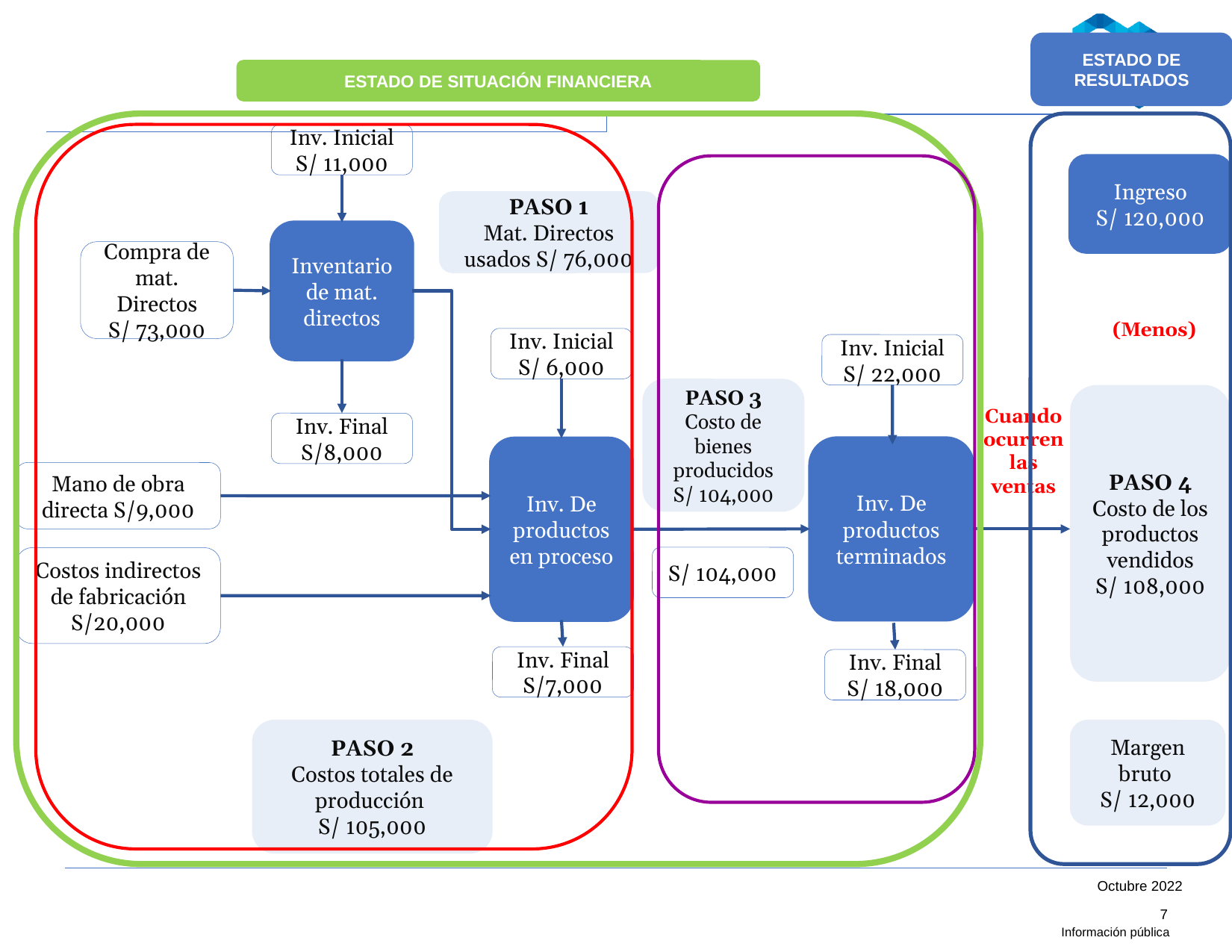

ESTADO DE RESULTADOS
ESTADO DE SITUACIÓN FINANCIERA

Inv. Inicial S/ 11,000

Ingreso
S/ 120,000
PASO 1
Mat. Directos usados S/ 76,000
Utiliza la caja del ‘Divider’ abajo para que el título de la diapositiva aparezca en la página de índice así como la página de índice al comienzo de cada sección
Por favor sigue estos pasos:
Teclea ‘Divider’ en la caja de control de abajo.
Haz click en Smart ‘Divider’ en la barra de herramientas.
Inserta el texto que quieres que aparezca en el índice y selecciona el nivel de ‘Divider’.
Haz click en ‘Update’. El título de diapositiva debería aparecer en todos los índices.
Para suprimir el título de la slide del índice, borra el texto en la caja de ‘Divider’ y haz click en ‘Update’
Inventario de mat. directos
Compra de mat. Directos
S/ 73,000
(Menos)
Inv. Inicial S/ 6,000
Inv. Inicial S/ 22,000
PASO 3
Costo de bienes producidos
S/ 104,000
PASO 4
Costo de los productos vendidos
S/ 108,000
Cuando ocurren las ventas
Inv. Final
S/8,000
Inv. De productos terminados
Inv. De productos en proceso
Mano de obra directa S/9,000
S/ 104,000
Costos indirectos de fabricación S/20,000
Inv. Final
S/7,000
Divider
Inv. Final
S/ 18,000
PASO 2
Costos totales de producción
S/ 105,000
Margen bruto
S/ 12,000
7